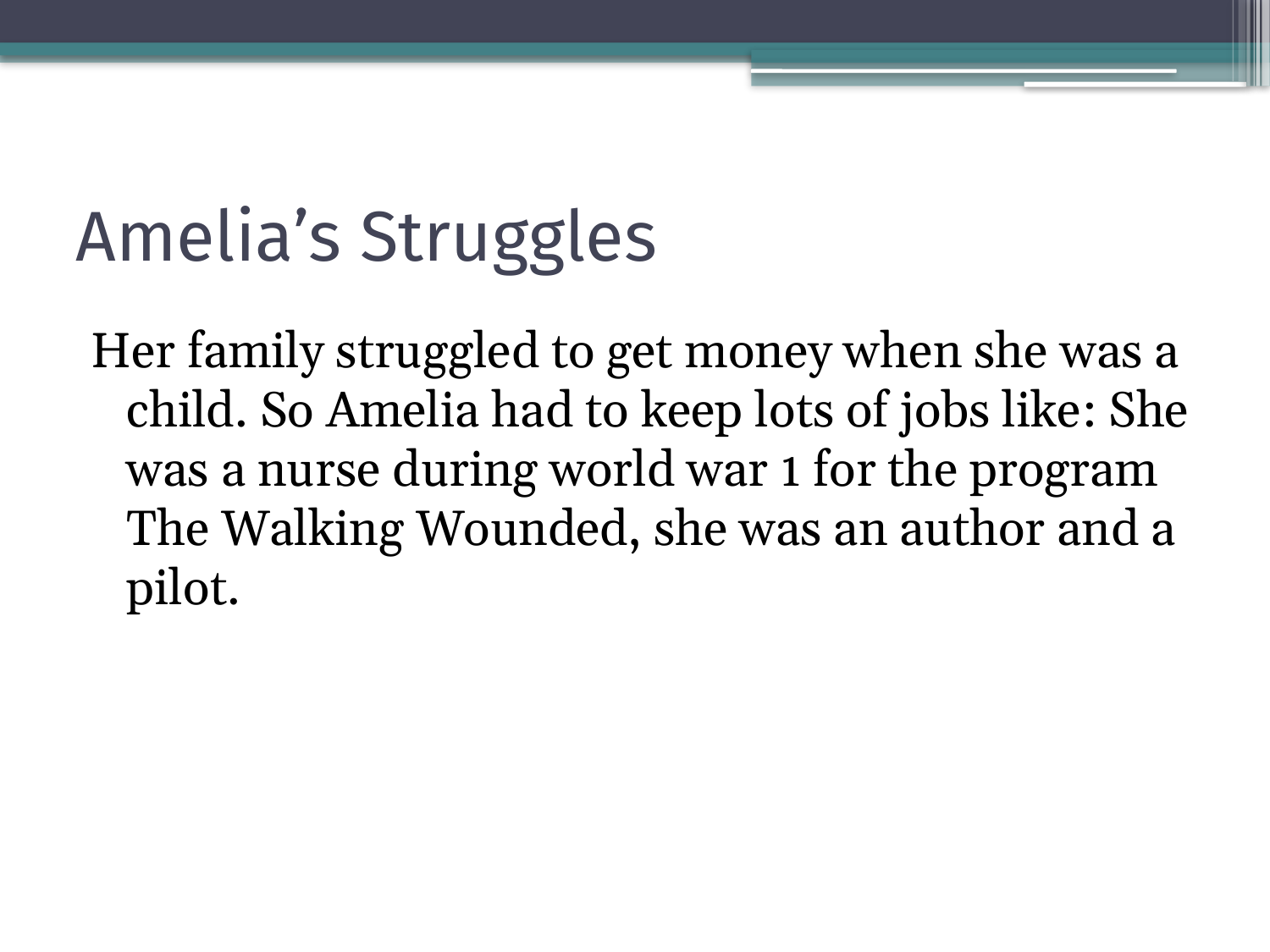

# Amelia’s Struggles
Her family struggled to get money when she was a child. So Amelia had to keep lots of jobs like: She was a nurse during world war 1 for the program The Walking Wounded, she was an author and a pilot.